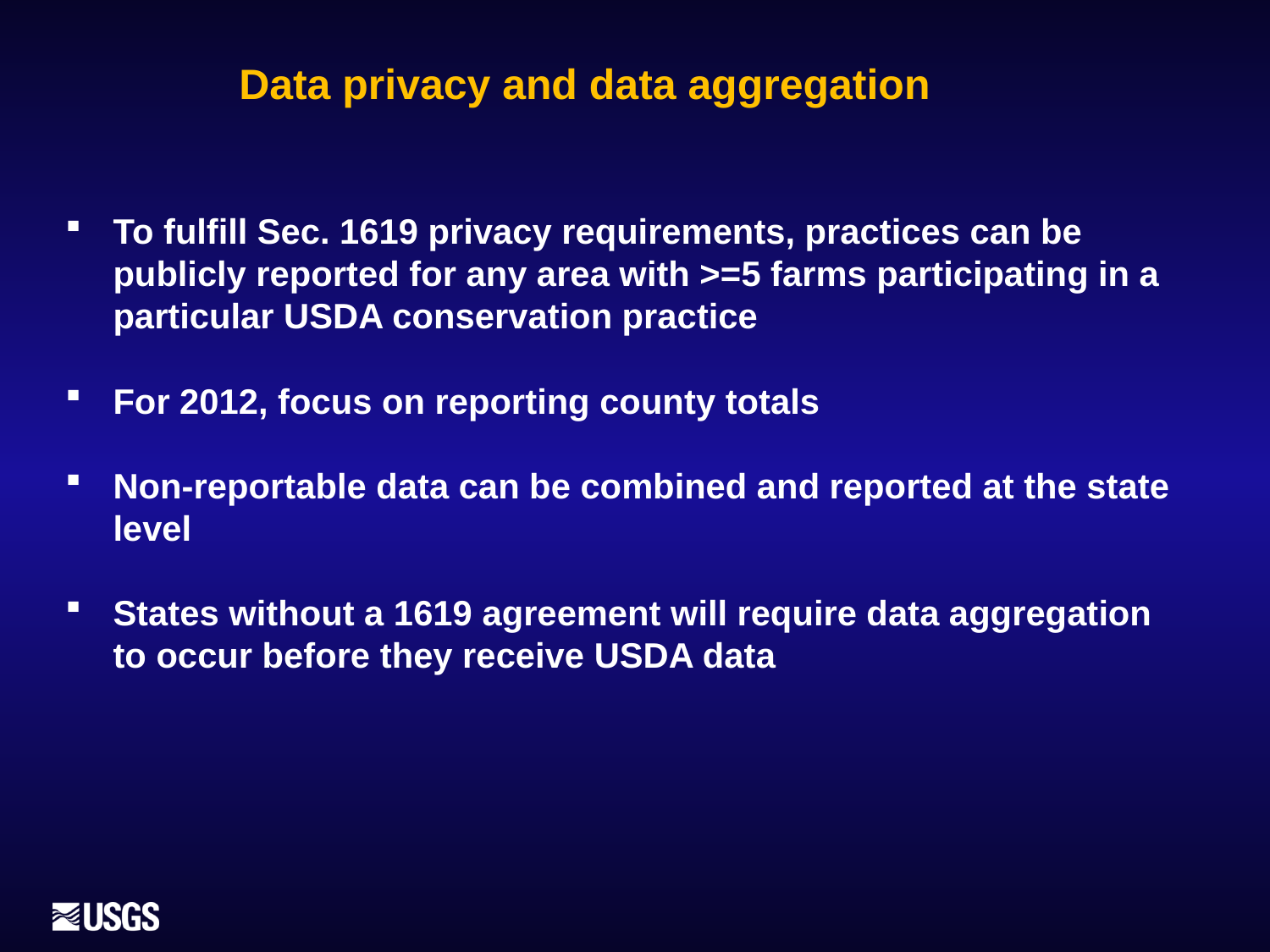

Data privacy and data aggregation

To fulfill Sec. 1619 privacy requirements, practices can be publicly reported for any area with >=5 farms participating in a particular USDA conservation practice

For 2012, focus on reporting county totals

Non-reportable data can be combined and reported at the state level

States without a 1619 agreement will require data aggregation to occur before they receive USDA data